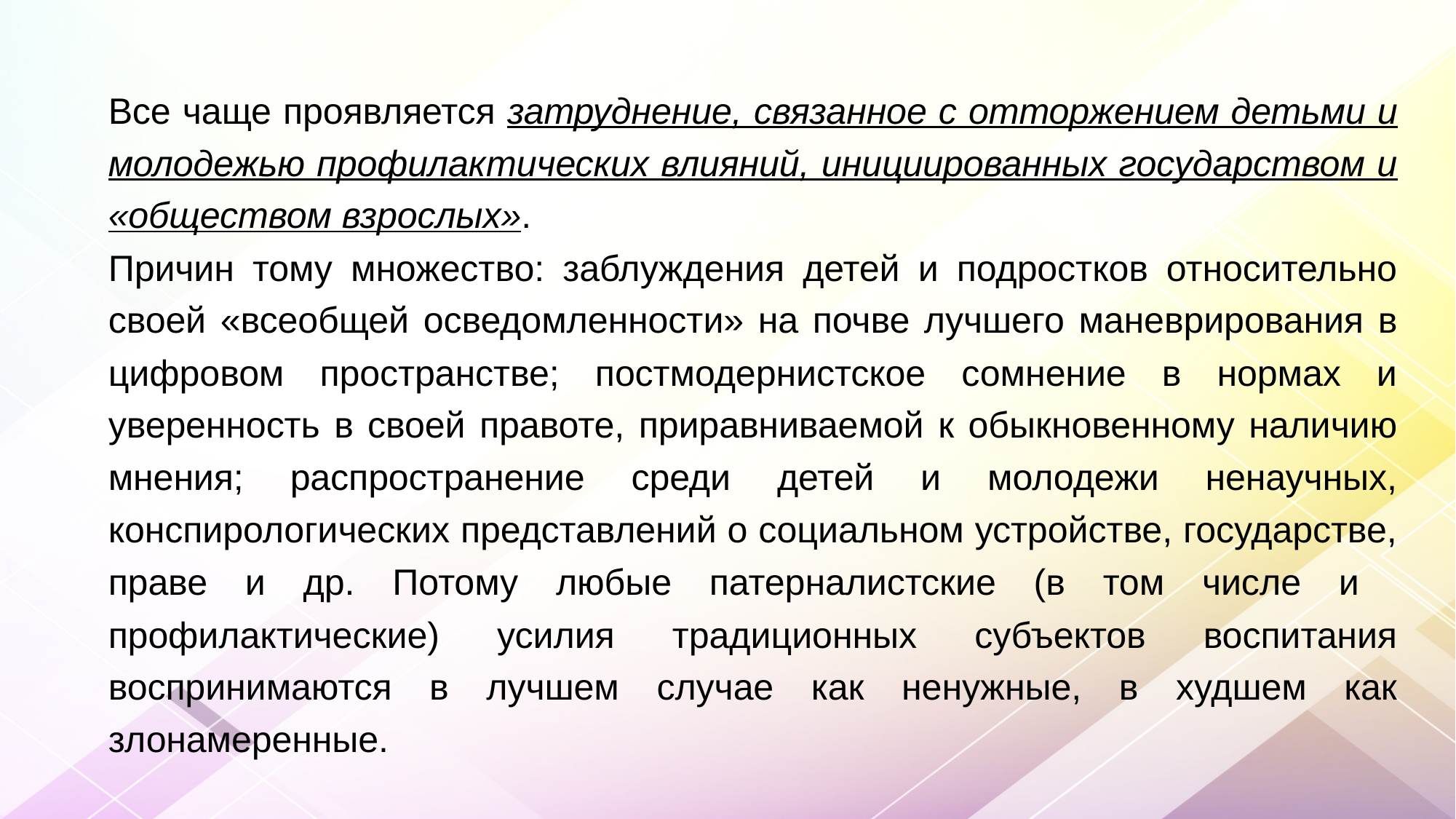

Все чаще проявляется затруднение, связанное с отторжением детьми и молодежью профилактических влияний, инициированных государством и «обществом взрослых».
	Причин тому множество: заблуждения детей и подростков относительно своей «всеобщей осведомленности» на почве лучшего маневрирования в цифровом пространстве; постмодернистское сомнение в нормах и уверенность в своей правоте, приравниваемой к обыкновенному наличию мнения; распространение среди детей и молодежи ненаучных, конспирологических представлений о социальном устройстве, государстве, праве и др. Потому любые патерналистские (в том числе и  профилактические) усилия традиционных субъектов воспитания воспринимаются в лучшем случае как ненужные, в худшем как злонамеренные.